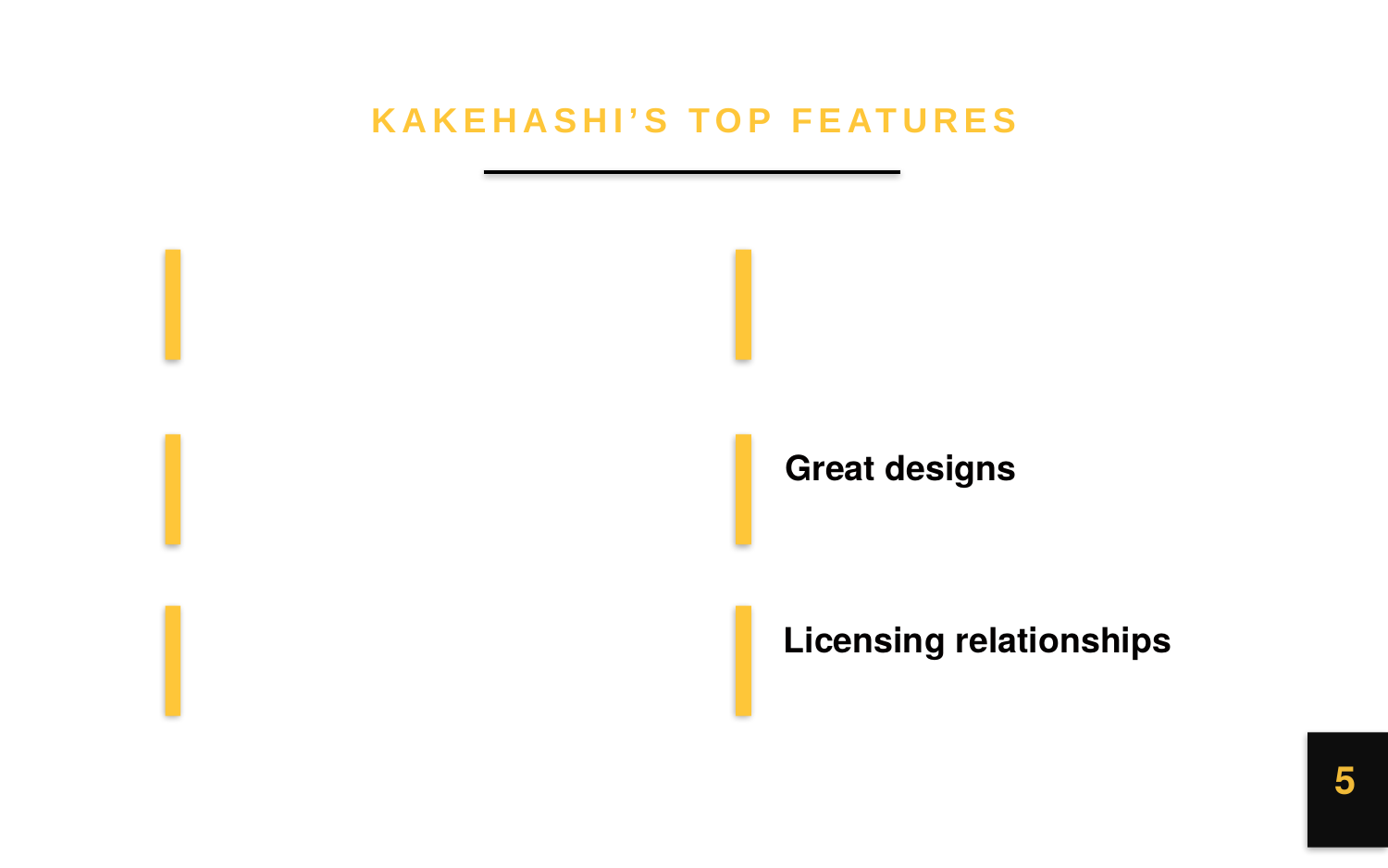

KAKEHASHI’S TOP FEATURES

Great designs

Licensing relationships

5